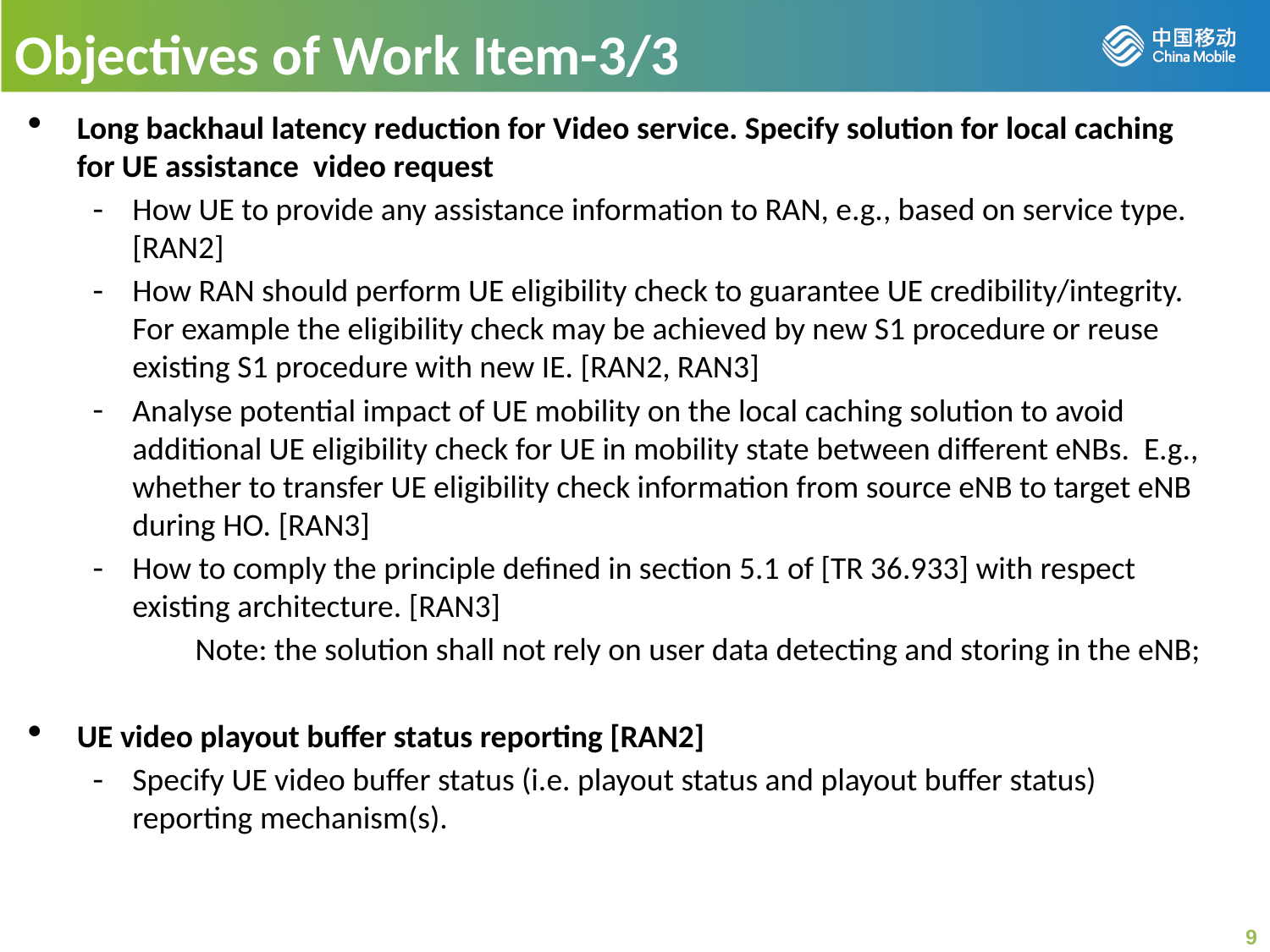

Objectives of Work Item-3/3
Long backhaul latency reduction for Video service. Specify solution for local caching for UE assistance  video request
How UE to provide any assistance information to RAN, e.g., based on service type. [RAN2]
How RAN should perform UE eligibility check to guarantee UE credibility/integrity. For example the eligibility check may be achieved by new S1 procedure or reuse existing S1 procedure with new IE. [RAN2, RAN3]
Analyse potential impact of UE mobility on the local caching solution to avoid additional UE eligibility check for UE in mobility state between different eNBs.  E.g., whether to transfer UE eligibility check information from source eNB to target eNB during HO. [RAN3]
How to comply the principle defined in section 5.1 of [TR 36.933] with respect existing architecture. [RAN3]
	 Note: the solution shall not rely on user data detecting and storing in the eNB;

UE video playout buffer status reporting [RAN2]
Specify UE video buffer status (i.e. playout status and playout buffer status) reporting mechanism(s).